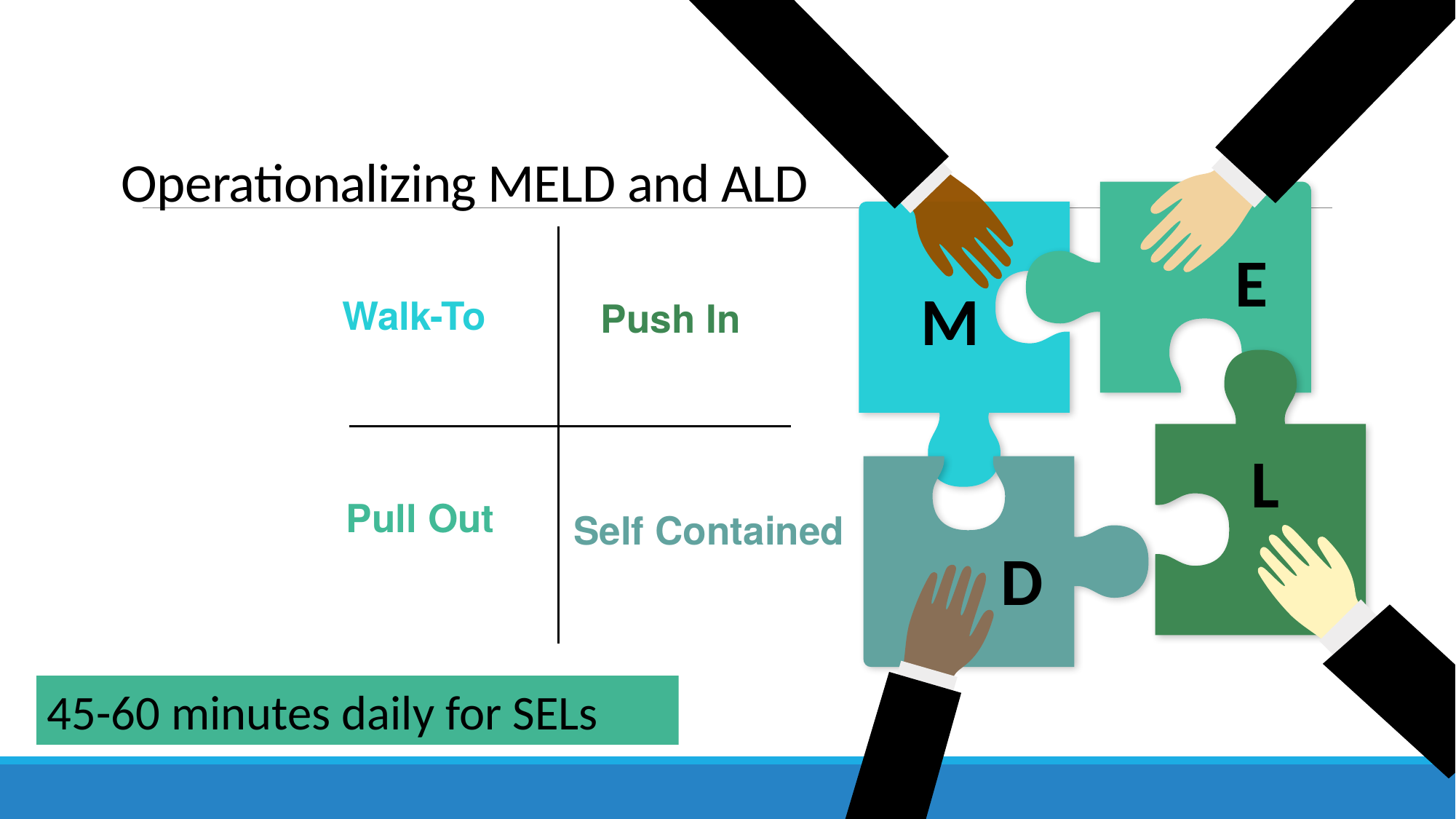

E

M
# Operationalizing MELD and ALD
Walk-To

Push In

L

D

Pull Out

Self Contained

45-60 minutes daily for SELs